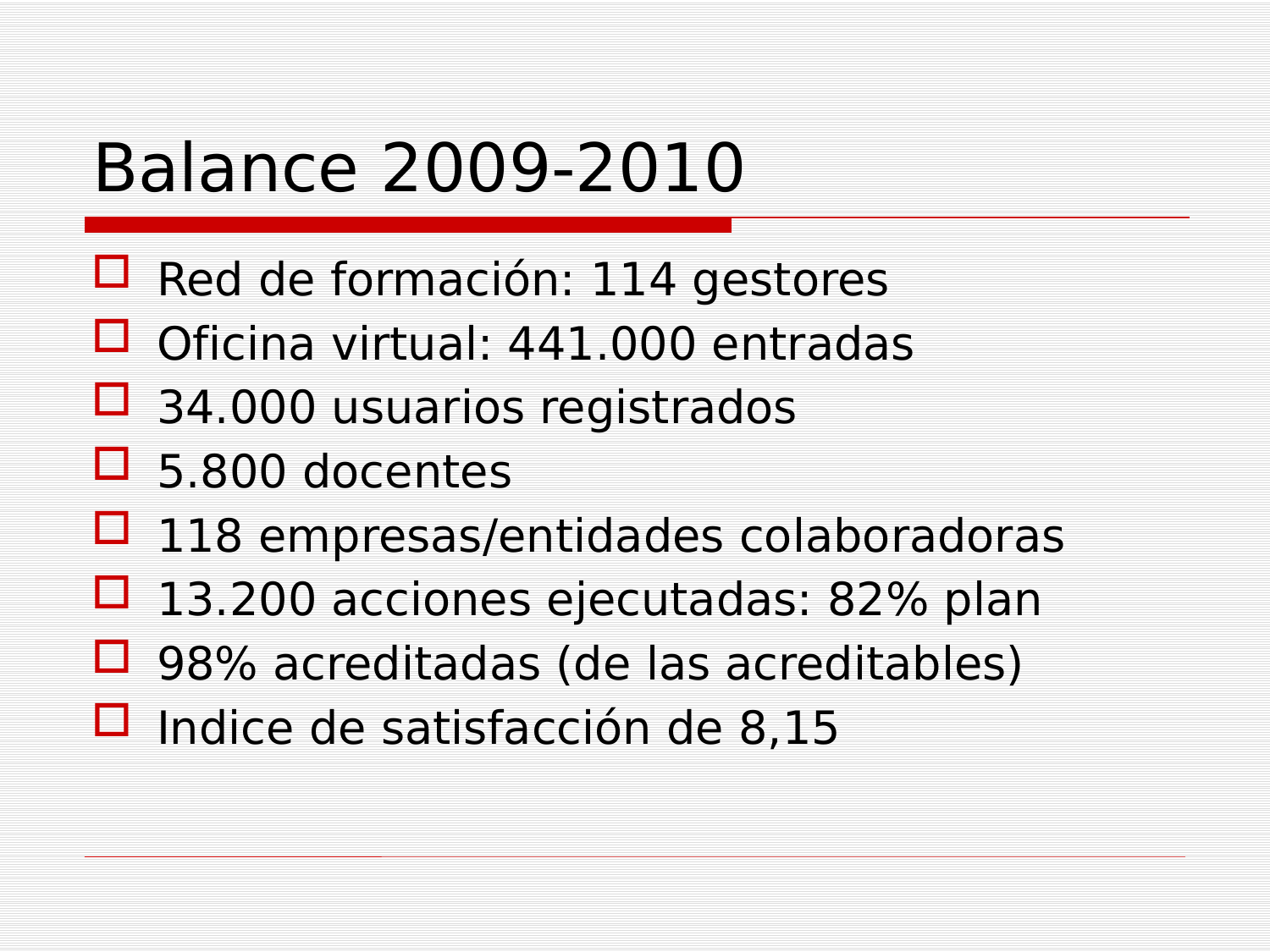

# Balance 2009-2010
Red de formación: 114 gestores
Oficina virtual: 441.000 entradas
34.000 usuarios registrados
5.800 docentes
118 empresas/entidades colaboradoras
13.200 acciones ejecutadas: 82% plan
98% acreditadas (de las acreditables)
Indice de satisfacción de 8,15